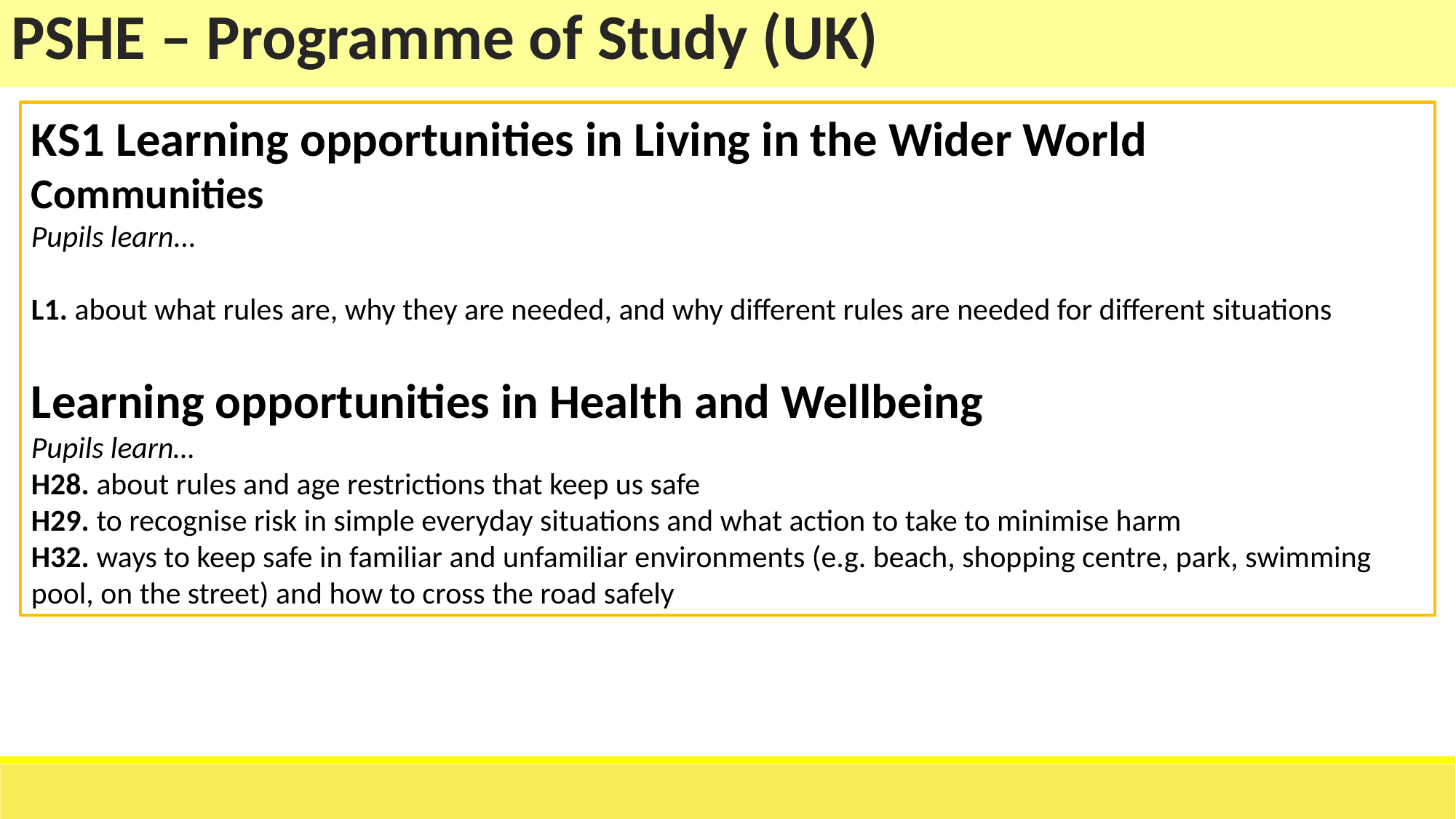

| PSHE – Programme of Study (UK) |
| --- |
KS1 Learning opportunities in Living in the Wider World
Communities
Pupils learn...

L1. about what rules are, why they are needed, and why different rules are needed for different situations

Learning opportunities in Health and Wellbeing
Pupils learn…
H28. about rules and age restrictions that keep us safe
H29. to recognise risk in simple everyday situations and what action to take to minimise harm
H32. ways to keep safe in familiar and unfamiliar environments (e.g. beach, shopping centre, park, swimming pool, on the street) and how to cross the road safely